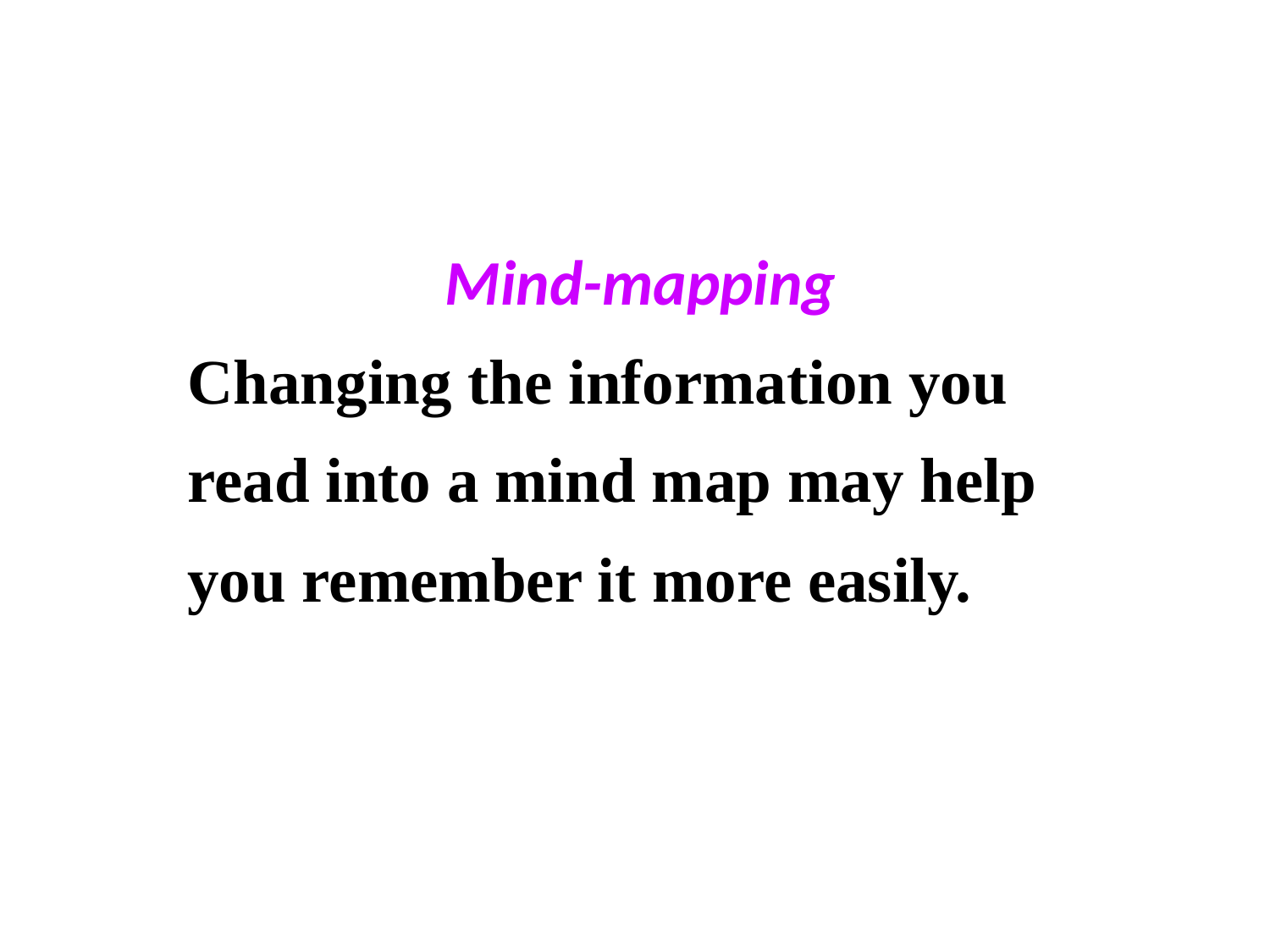

Mind-mapping
Changing the information you read into a mind map may help you remember it more easily.